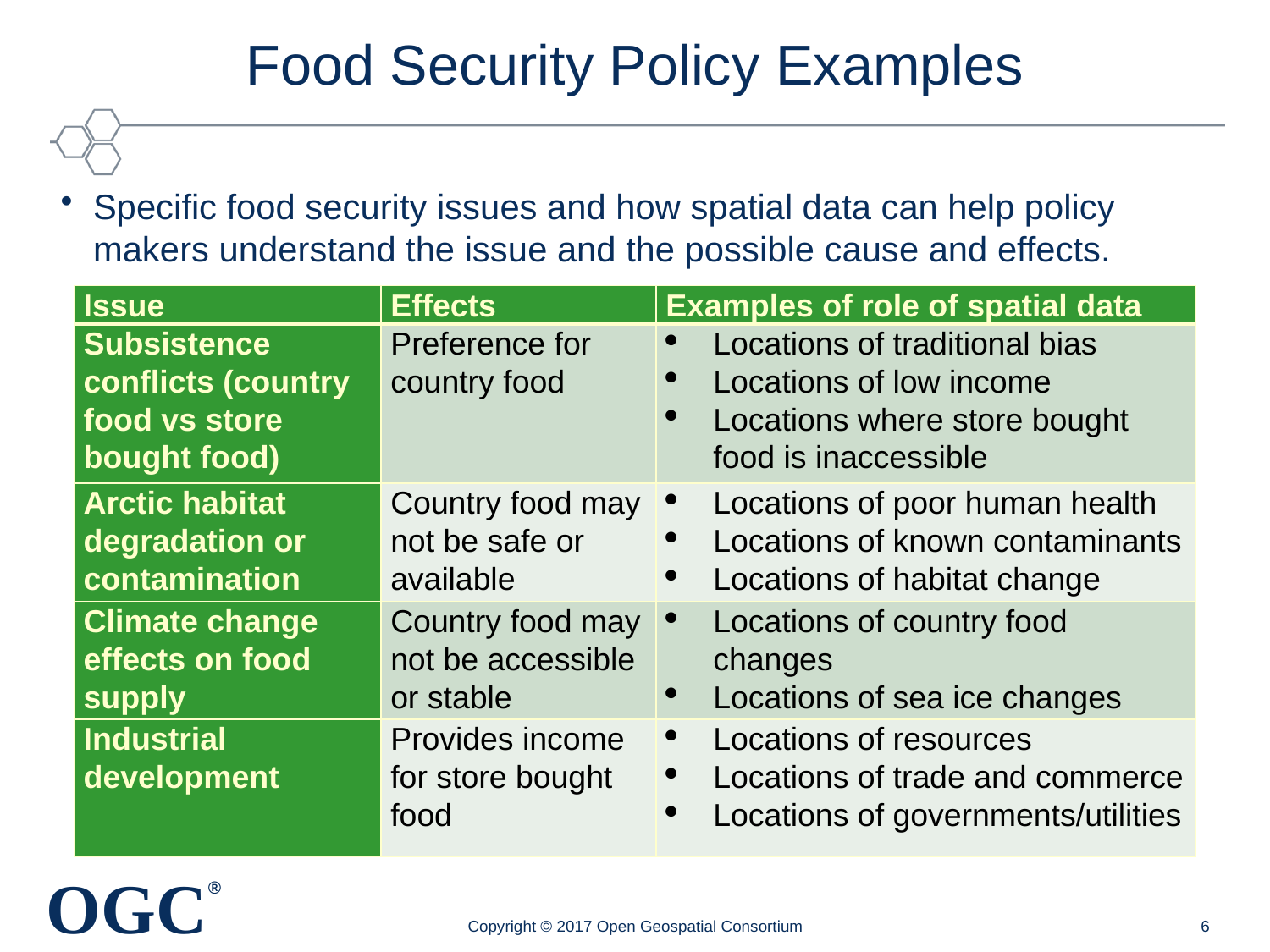

# Food Security Policy Examples
Specific food security issues and how spatial data can help policy makers understand the issue and the possible cause and effects.

| Issue | Effects | Examples of role of spatial data |
| --- | --- | --- |
| Subsistence conflicts (country food vs store bought food) | Preference for country food | Locations of traditional bias Locations of low income Locations where store bought food is inaccessible |
| Arctic habitat degradation or contamination | Country food may not be safe or available | Locations of poor human health Locations of known contaminants Locations of habitat change |
| Climate change effects on food supply | Country food may not be accessible or stable | Locations of country food changes Locations of sea ice changes |
| Industrial development | Provides income for store bought food | Locations of resources Locations of trade and commerce Locations of governments/utilities |
Copyright © 2017 Open Geospatial Consortium
6